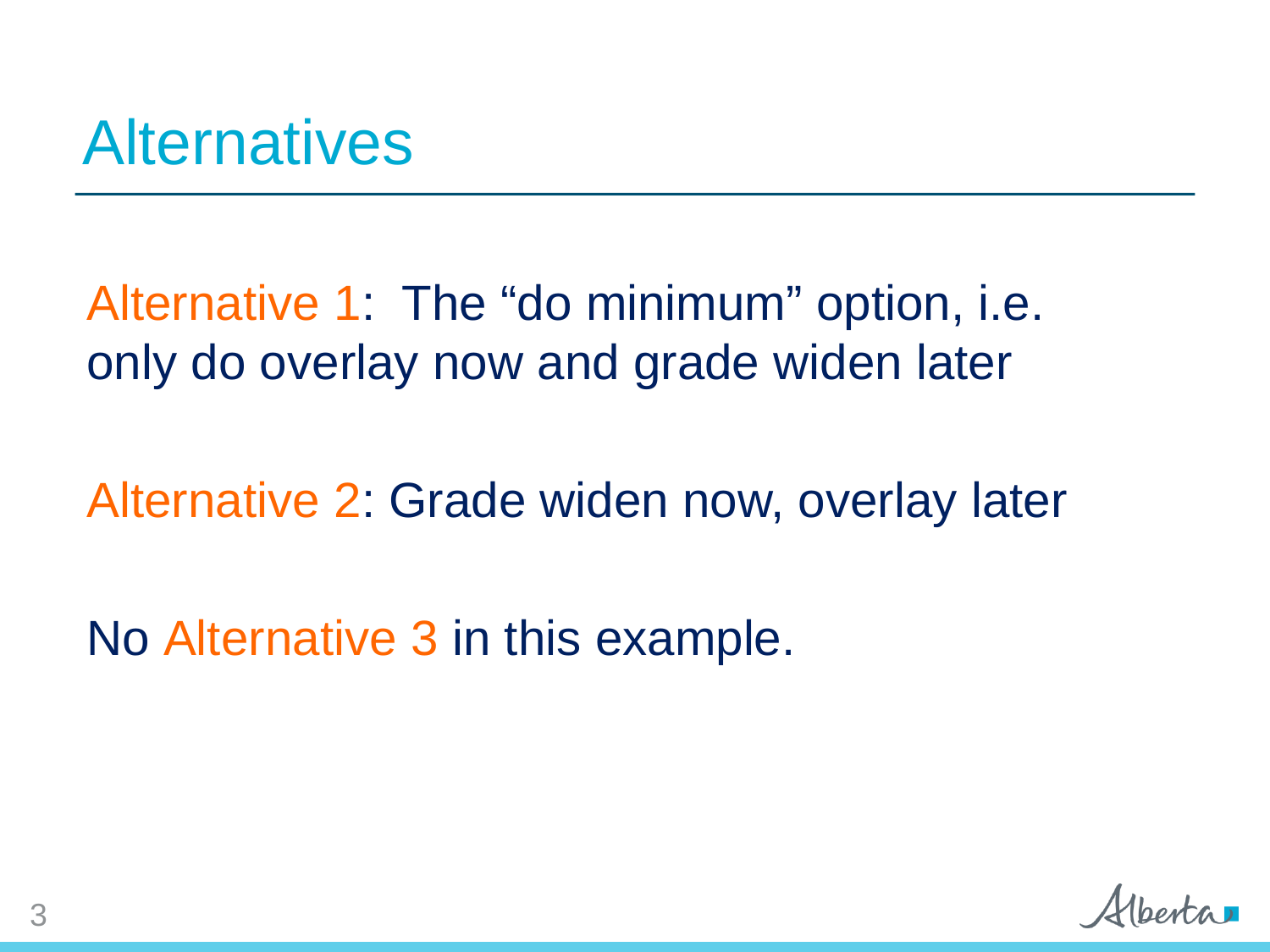

Alternatives
Alternative 1:  The “do minimum” option, i.e. only do overlay now and grade widen later

Alternative 2: Grade widen now, overlay later

No Alternative 3 in this example.
3